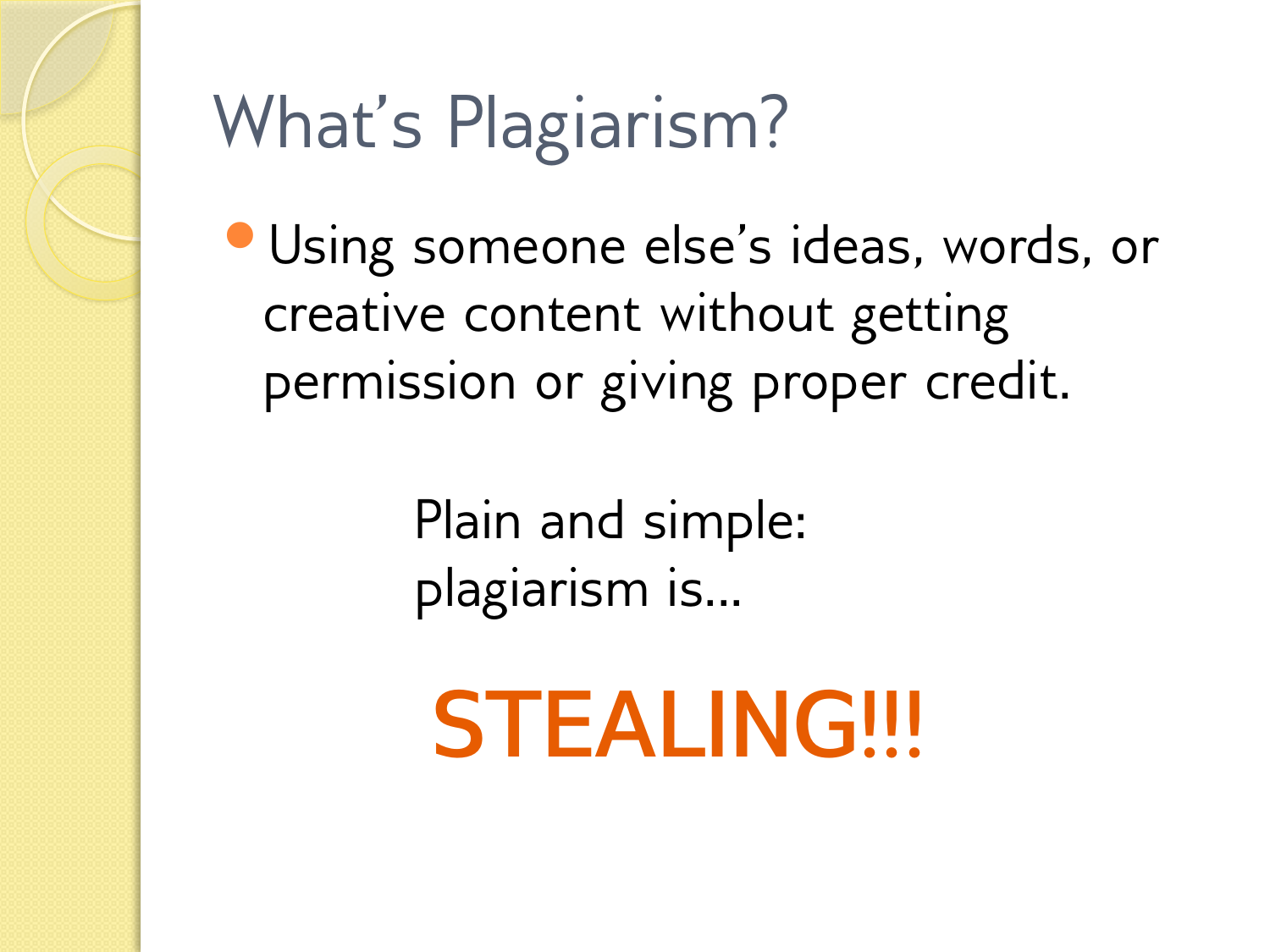

# What’s Plagiarism?
Using someone else’s ideas, words, or creative content without getting permission or giving proper credit.
Plain and simple:    plagiarism is...
STEALING!!!